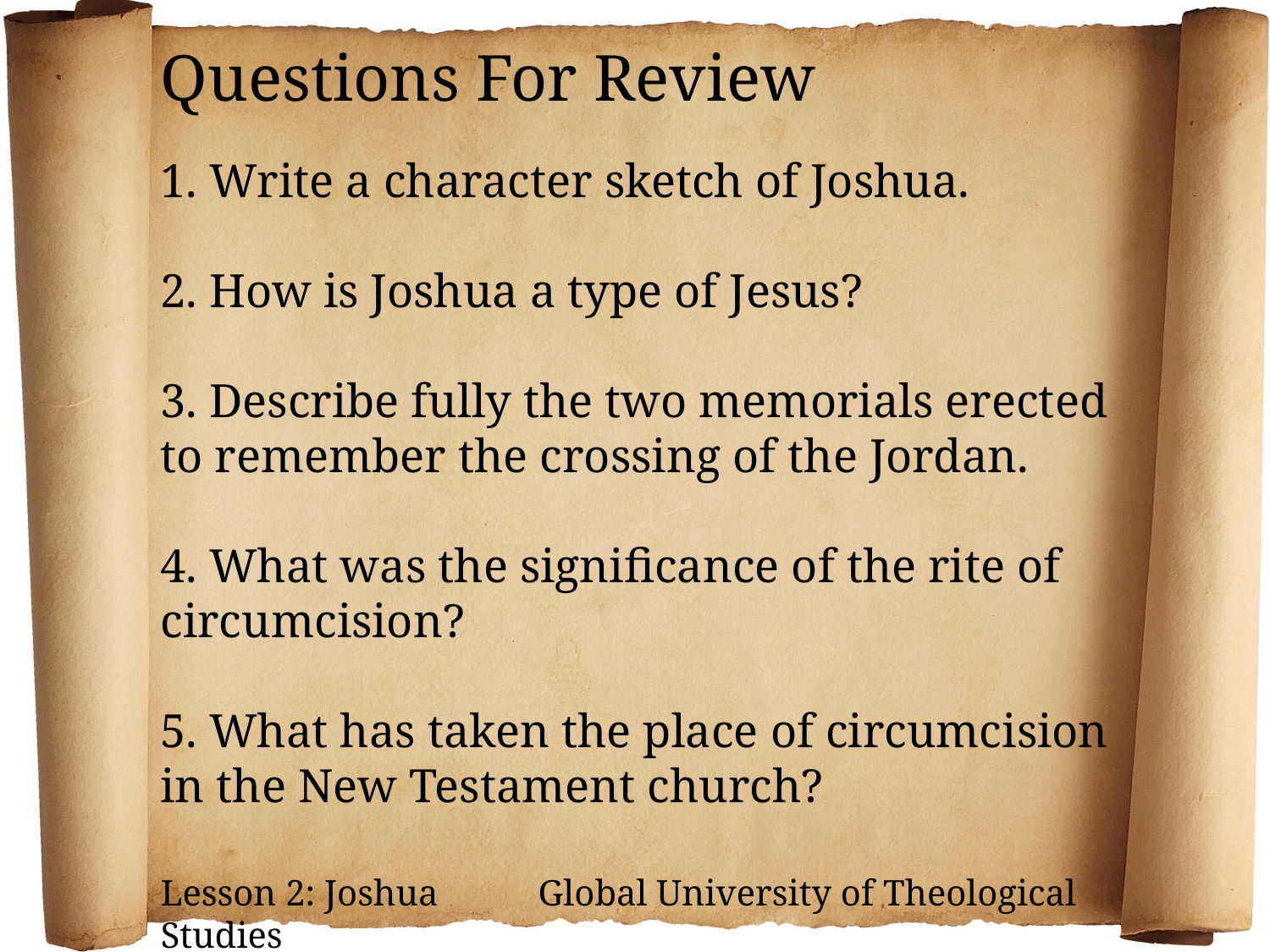

Questions For Review
1. Write a character sketch of Joshua.

2. How is Joshua a type of Jesus?

3. Describe fully the two memorials erected to remember the crossing of the Jordan.

4. What was the significance of the rite of circumcision?

5. What has taken the place of circumcision in the New Testament church?
Lesson 2: Joshua           Global University of Theological Studies